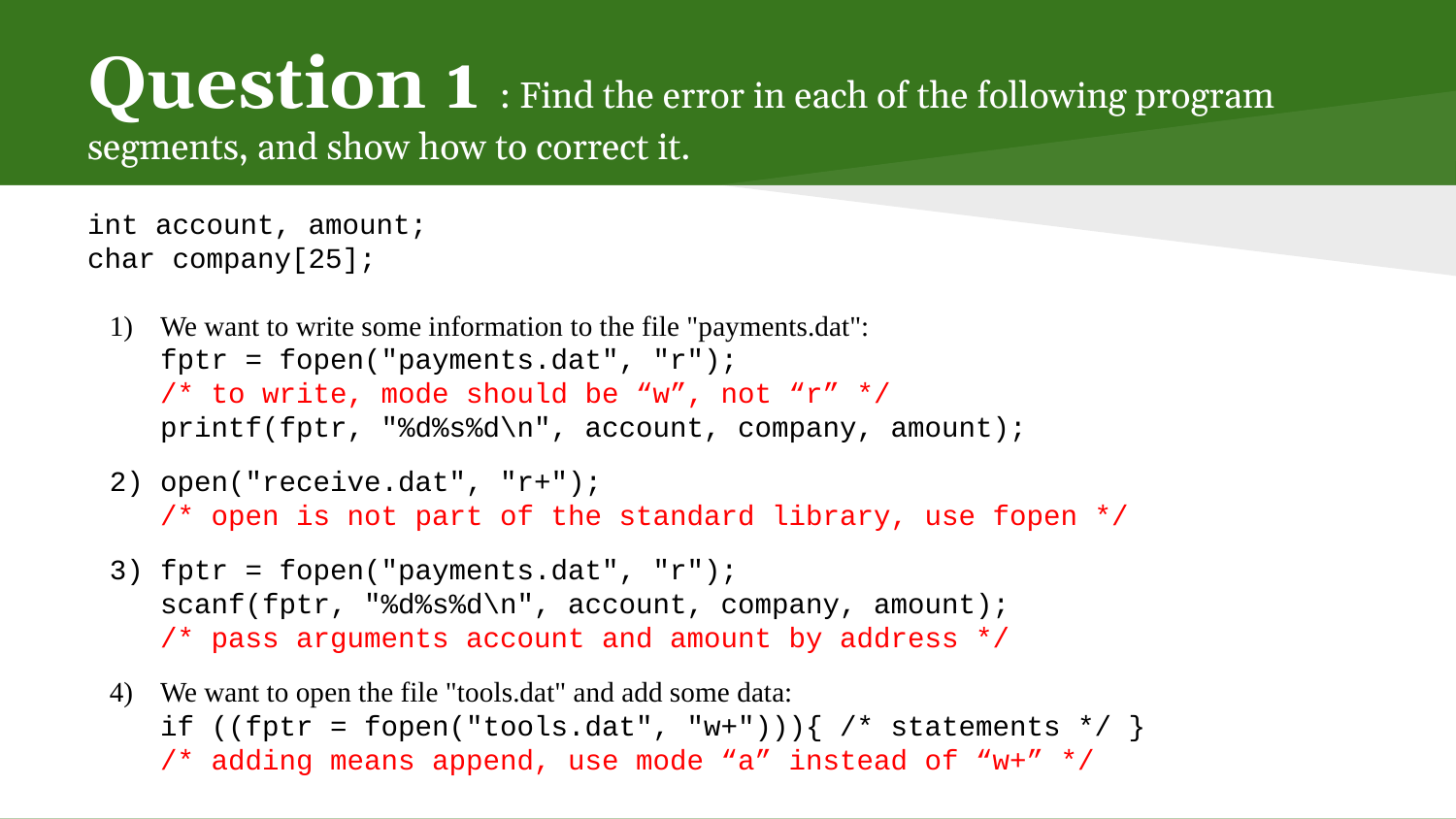

# Question 1 : Find the error in each of the following program segments, and show how to correct it.
int account, amount;
char company[25];

We want to write some information to the file "payments.dat":
fptr = fopen("payments.dat", "r");
/* to write, mode should be “w”, not “r” */
printf(fptr, "%d%s%d\n", account, company, amount);
open("receive.dat", "r+");
/* open is not part of the standard library, use fopen */
fptr = fopen("payments.dat", "r");
scanf(fptr, "%d%s%d\n", account, company, amount);
/* pass arguments account and amount by address */
We want to open the file "tools.dat" and add some data:
if ((fptr = fopen("tools.dat", "w+"))){ /* statements */ }
/* adding means append, use mode “a” instead of “w+” */